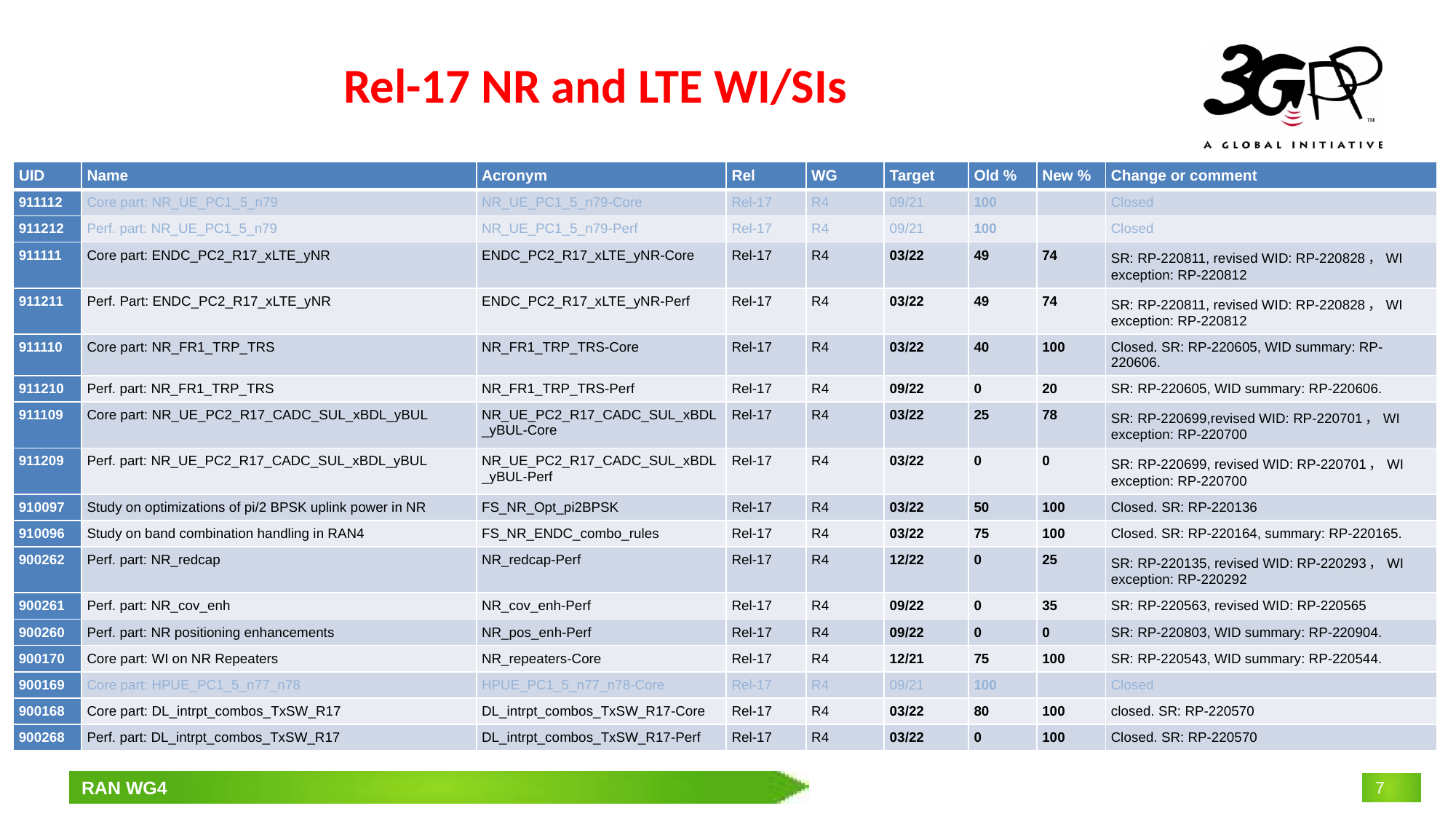

# Rel-17 NR and LTE WI/SIs
| UID | Name | Acronym | Rel | WG | Target | Old % | New % | Change or comment |
| --- | --- | --- | --- | --- | --- | --- | --- | --- |
| 911112 | Core part: NR\_UE\_PC1\_5\_n79 | NR\_UE\_PC1\_5\_n79-Core | Rel-17 | R4 | 09/21 | 100 |  | Closed |
| 911212 | Perf. part: NR\_UE\_PC1\_5\_n79 | NR\_UE\_PC1\_5\_n79-Perf | Rel-17 | R4 | 09/21 | 100 |  | Closed |
| 911111 | Core part: ENDC\_PC2\_R17\_xLTE\_yNR | ENDC\_PC2\_R17\_xLTE\_yNR-Core | Rel-17 | R4 | 03/22 | 49 | 74 | SR: RP-220811, revised WID: RP-220828，WI exception: RP-220812 |
| 911211 | Perf. Part: ENDC\_PC2\_R17\_xLTE\_yNR | ENDC\_PC2\_R17\_xLTE\_yNR-Perf | Rel-17 | R4 | 03/22 | 49 | 74 | SR: RP-220811, revised WID: RP-220828，WI exception: RP-220812 |
| 911110 | Core part: NR\_FR1\_TRP\_TRS | NR\_FR1\_TRP\_TRS-Core | Rel-17 | R4 | 03/22 | 40 | 100 | Closed. SR: RP-220605, WID summary: RP-220606. |
| 911210 | Perf. part: NR\_FR1\_TRP\_TRS | NR\_FR1\_TRP\_TRS-Perf | Rel-17 | R4 | 09/22 | 0 | 20 | SR: RP-220605, WID summary: RP-220606. |
| 911109 | Core part: NR\_UE\_PC2\_R17\_CADC\_SUL\_xBDL\_yBUL | NR\_UE\_PC2\_R17\_CADC\_SUL\_xBDL\_yBUL-Core | Rel-17 | R4 | 03/22 | 25 | 78 | SR: RP-220699,revised WID: RP-220701，WI exception: RP-220700 |
| 911209 | Perf. part: NR\_UE\_PC2\_R17\_CADC\_SUL\_xBDL\_yBUL | NR\_UE\_PC2\_R17\_CADC\_SUL\_xBDL\_yBUL-Perf | Rel-17 | R4 | 03/22 | 0 | 0 | SR: RP-220699, revised WID: RP-220701，WI exception: RP-220700 |
| 910097 | Study on optimizations of pi/2 BPSK uplink power in NR | FS\_NR\_Opt\_pi2BPSK | Rel-17 | R4 | 03/22 | 50 | 100 | Closed. SR: RP-220136 |
| 910096 | Study on band combination handling in RAN4 | FS\_NR\_ENDC\_combo\_rules | Rel-17 | R4 | 03/22 | 75 | 100 | Closed. SR: RP-220164, summary: RP-220165. |
| 900262 | Perf. part: NR\_redcap | NR\_redcap-Perf | Rel-17 | R4 | 12/22 | 0 | 25 | SR: RP‑220135, revised WID: RP-220293，WI exception: RP-220292 |
| 900261 | Perf. part: NR\_cov\_enh | NR\_cov\_enh-Perf | Rel-17 | R4 | 09/22 | 0 | 35 | SR: RP‑220563, revised WID: RP-220565 |
| 900260 | Perf. part: NR positioning enhancements | NR\_pos\_enh-Perf | Rel-17 | R4 | 09/22 | 0 | 0 | SR: RP‑220803, WID summary: RP-220904. |
| 900170 | Core part: WI on NR Repeaters | NR\_repeaters-Core | Rel-17 | R4 | 12/21 | 75 | 100 | SR: RP‑220543, WID summary: RP-220544. |
| 900169 | Core part: HPUE\_PC1\_5\_n77\_n78 | HPUE\_PC1\_5\_n77\_n78-Core | Rel-17 | R4 | 09/21 | 100 |  | Closed |
| 900168 | Core part: DL\_intrpt\_combos\_TxSW\_R17 | DL\_intrpt\_combos\_TxSW\_R17-Core | Rel-17 | R4 | 03/22 | 80 | 100 | closed. SR: RP-220570 |
| 900268 | Perf. part: DL\_intrpt\_combos\_TxSW\_R17 | DL\_intrpt\_combos\_TxSW\_R17-Perf | Rel-17 | R4 | 03/22 | 0 | 100 | Closed. SR: RP-220570 |